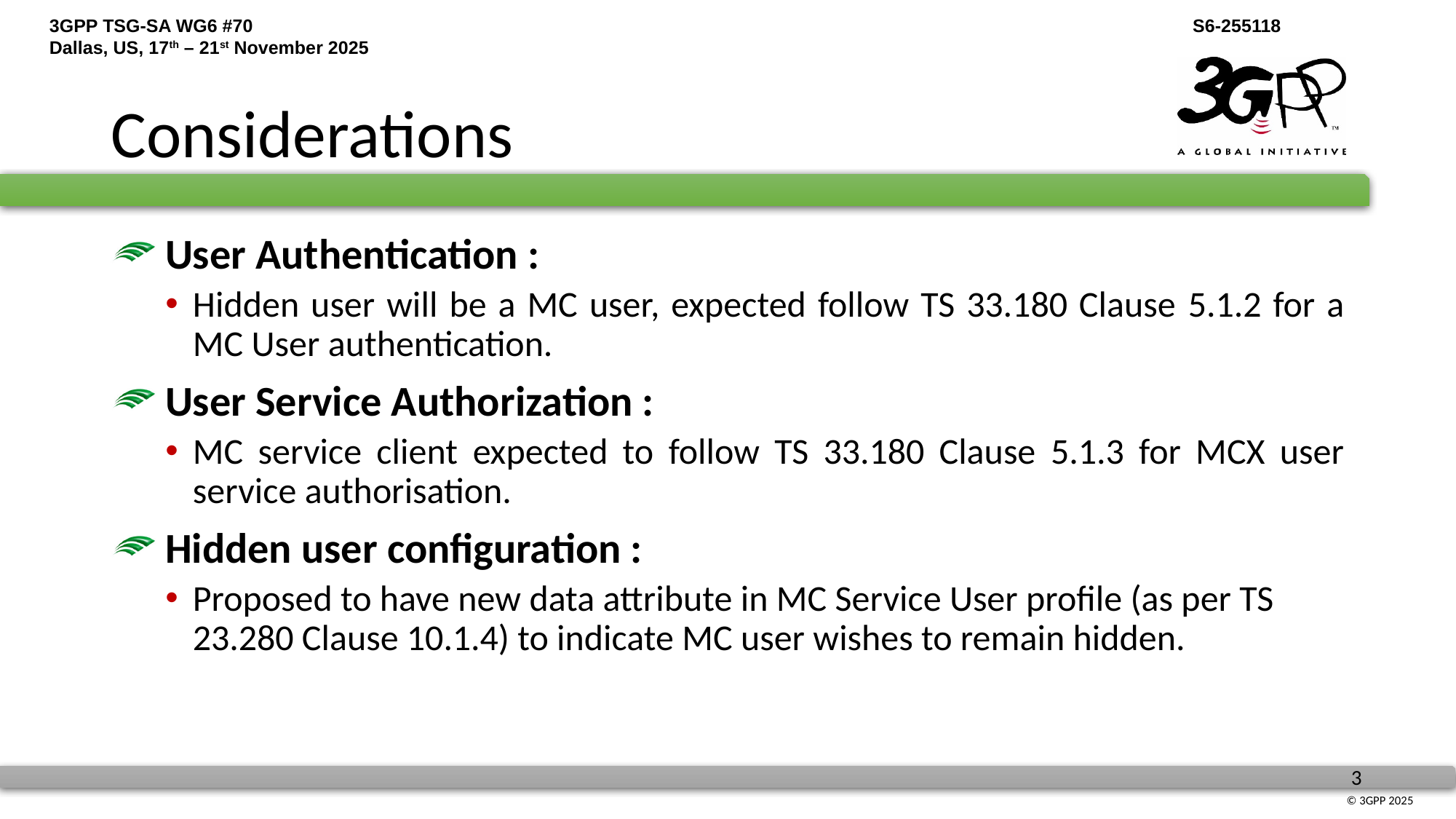

# Considerations
 User Authentication :
Hidden user will be a MC user, expected follow TS 33.180 Clause 5.1.2 for a MC User authentication.
 User Service Authorization :
MC service client expected to follow TS 33.180 Clause 5.1.3 for MCX user service authorisation.
 Hidden user configuration :
Proposed to have new data attribute in MC Service User profile (as per TS 23.280 Clause 10.1.4) to indicate MC user wishes to remain hidden.